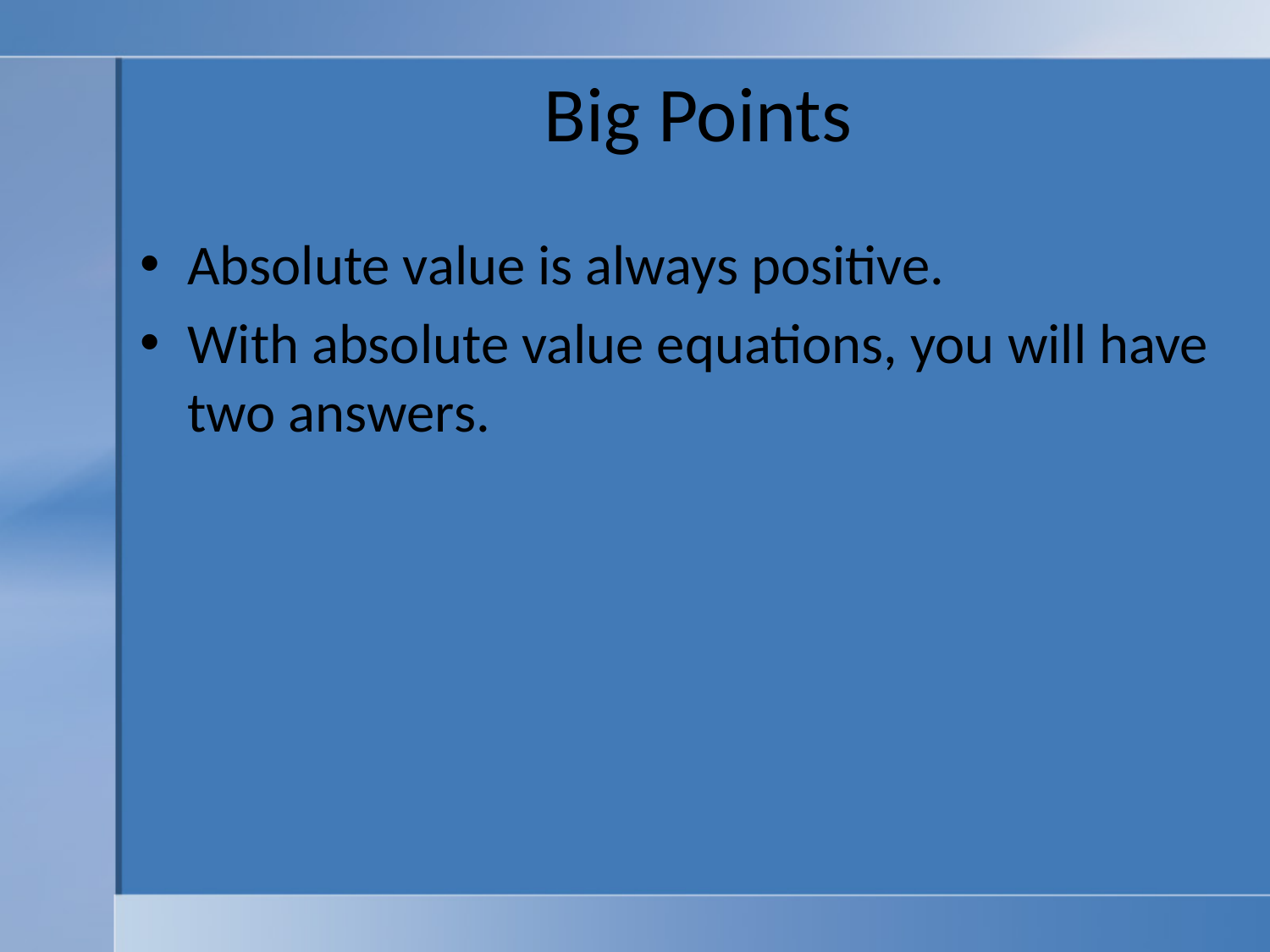

# Big Points
Absolute value is always positive.
With absolute value equations, you will have two answers.